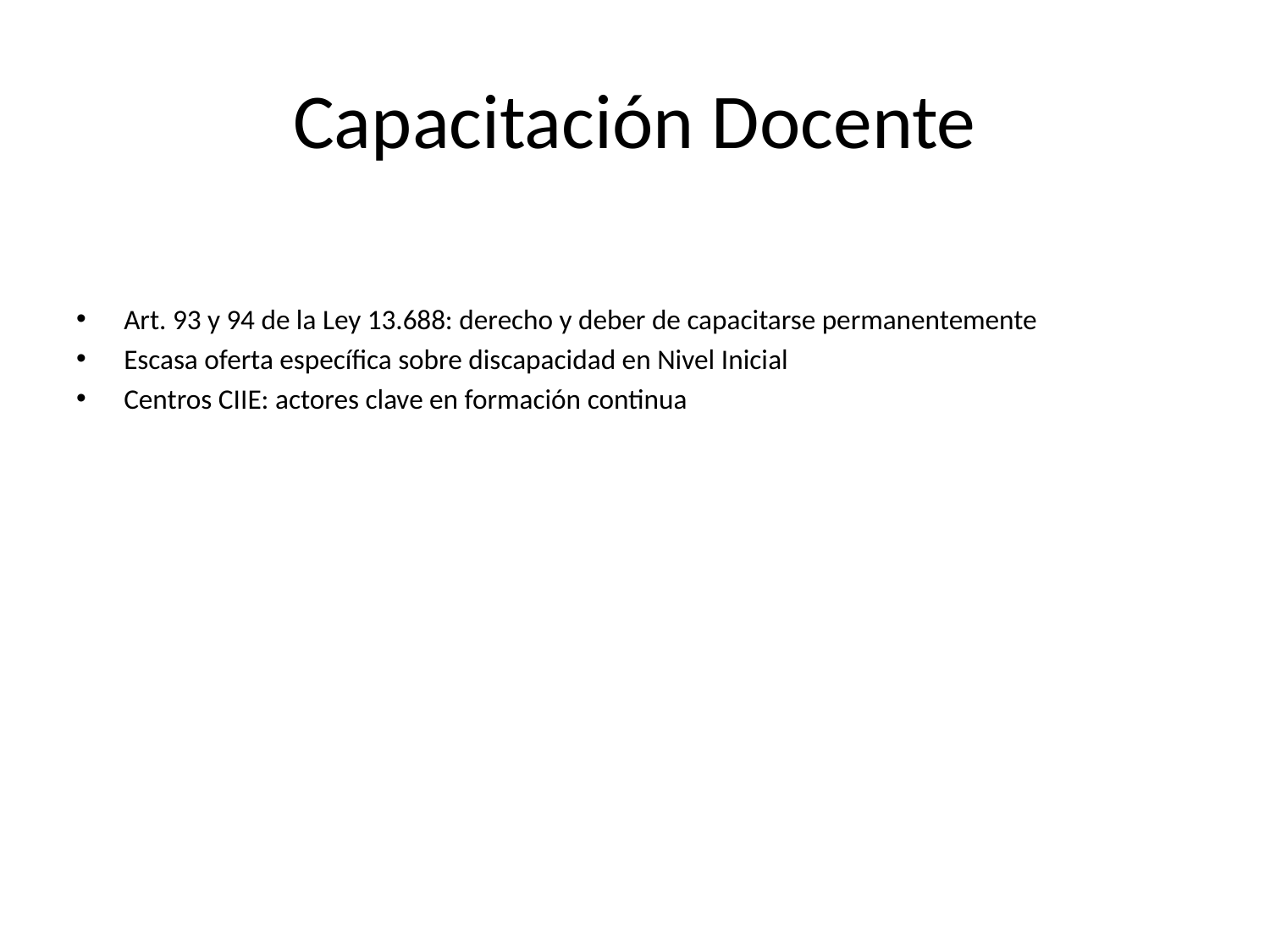

# Capacitación Docente

Art. 93 y 94 de la Ley 13.688: derecho y deber de capacitarse permanentemente
Escasa oferta específica sobre discapacidad en Nivel Inicial
Centros CIIE: actores clave en formación continua